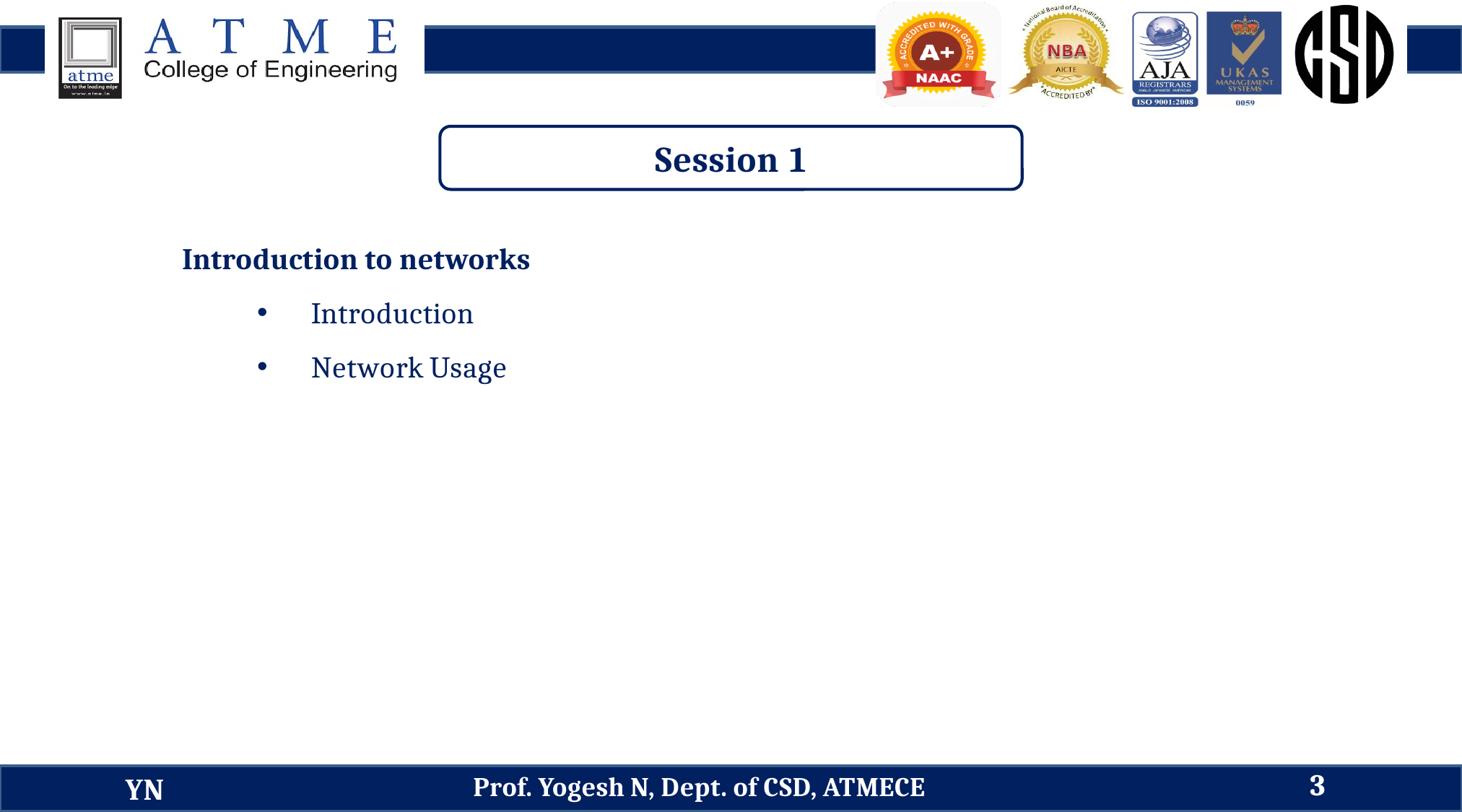

Session 1
Introduction to networks
Introduction
Network Usage
3
Prof. Yogesh N, Dept. of CSD, ATMECE
YN